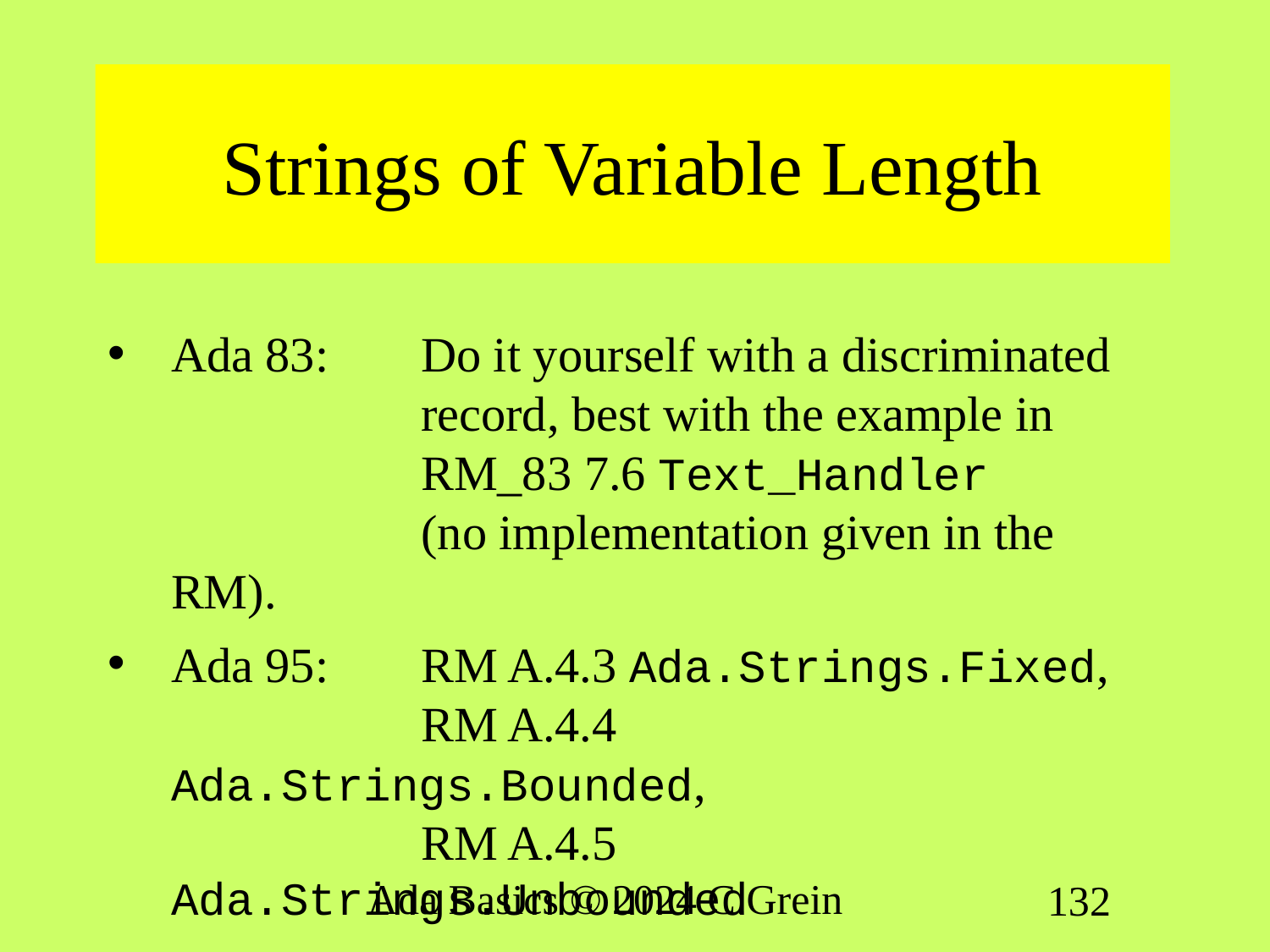

# Strings of Variable Length
Ada 83:	Do it yourself with a discriminated 	record, best with the example in 	RM_83 7.6 Text_Handler
	(no implementation given in the RM).
Ada 95:	RM A.4.3 Ada.Strings.Fixed,
	RM A.4.4 Ada.Strings.Bounded,
	RM A.4.5 Ada.Strings.Unbounded
Ada Basics © 2024 C.Grein
132